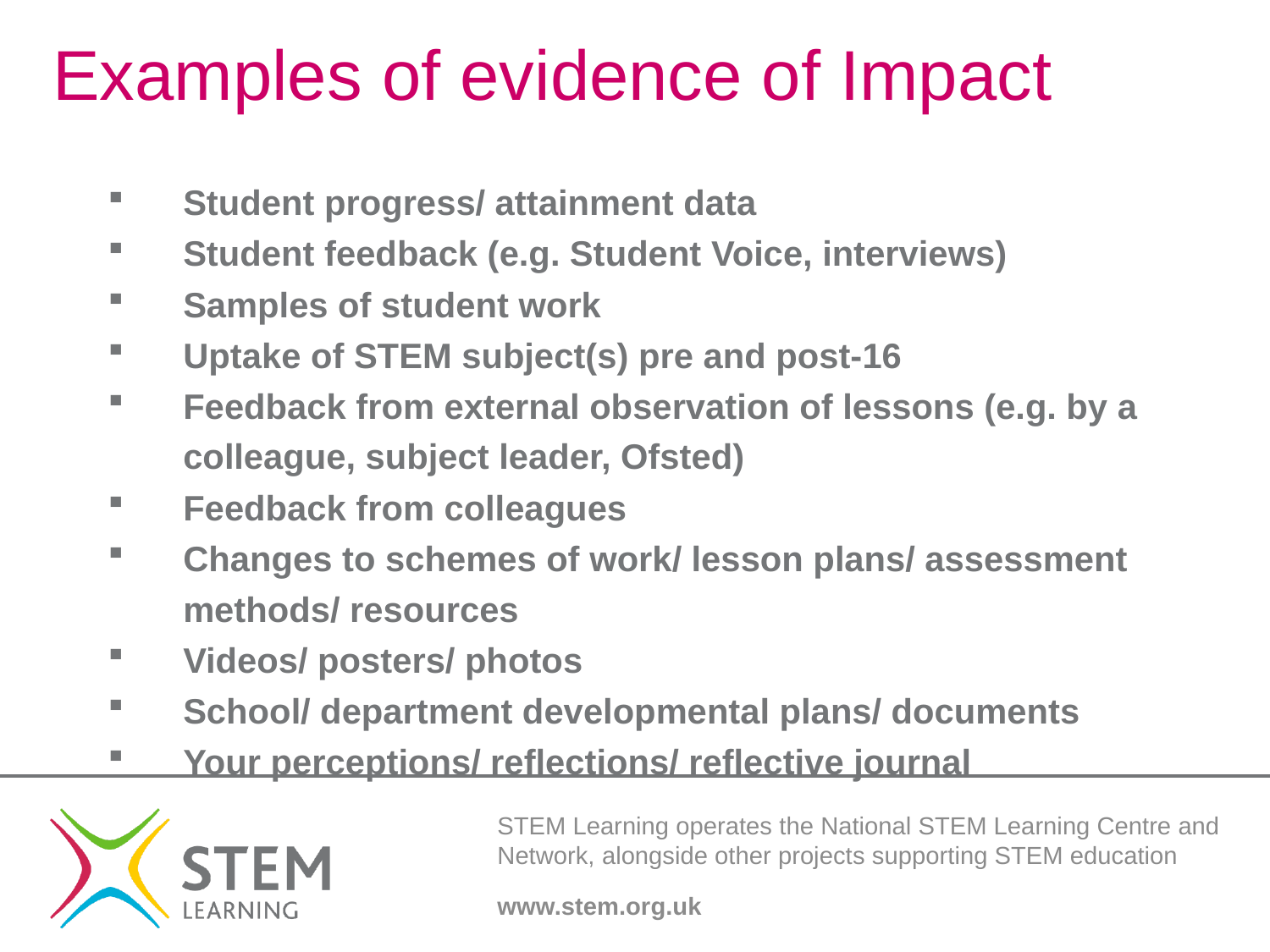

# Examples of evidence of Impact
Student progress/ attainment data
Student feedback (e.g. Student Voice, interviews)
Samples of student work
Uptake of STEM subject(s) pre and post-16
Feedback from external observation of lessons (e.g. by a colleague, subject leader, Ofsted)
Feedback from colleagues
Changes to schemes of work/ lesson plans/ assessment methods/ resources
Videos/ posters/ photos
School/ department developmental plans/ documents
Your perceptions/ reflections/ reflective journal